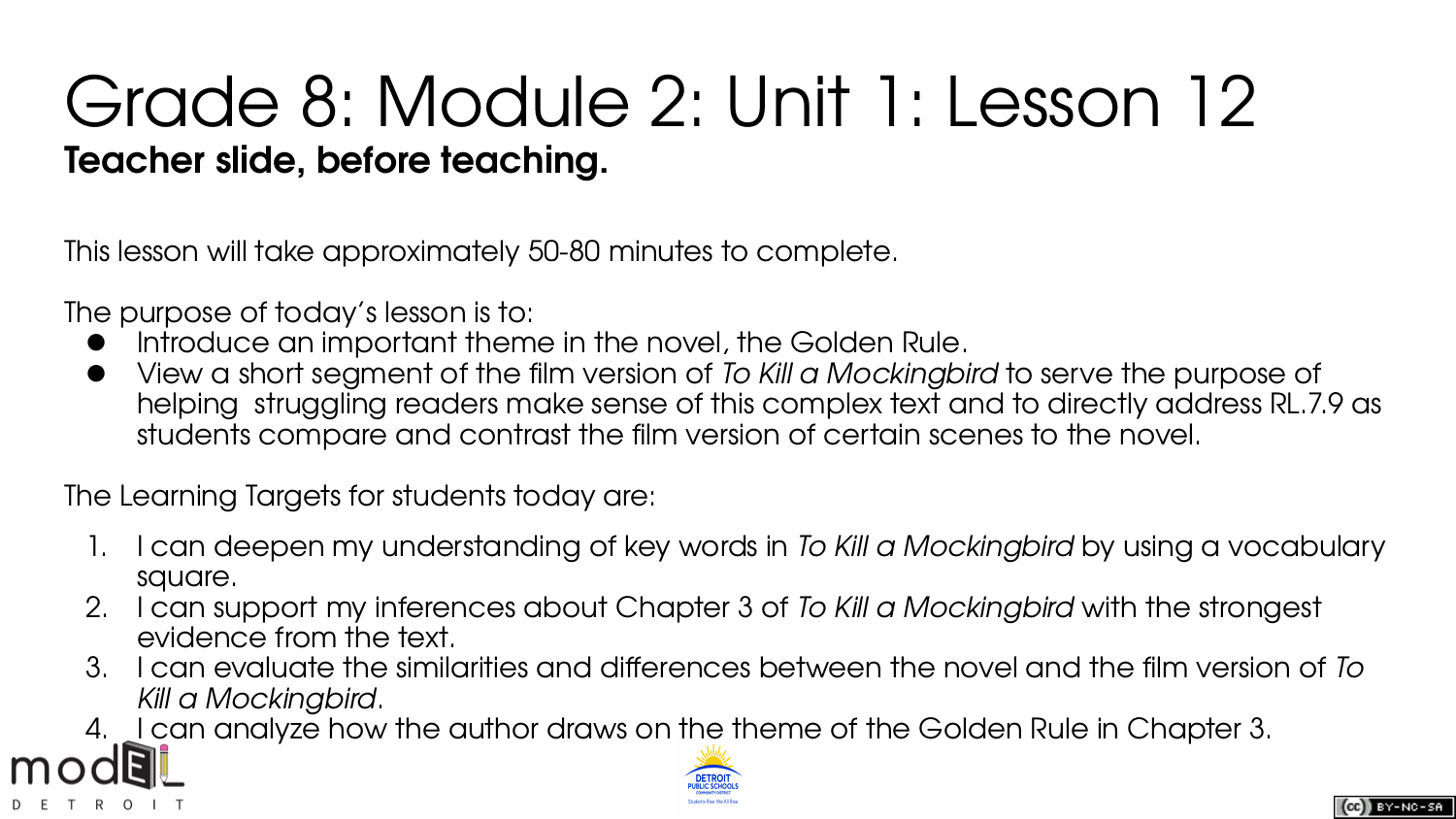

# Grade 8: Module 2: Unit 1: Lesson 12
Teacher slide, before teaching.
This lesson will take approximately 50-80 minutes to complete.

The purpose of today’s lesson is to:
Introduce an important theme in the novel, the Golden Rule.
View a short segment of the film version of To Kill a Mockingbird to serve the purpose of helping  struggling readers make sense of this complex text and to directly address RL.7.9 as students compare and contrast the film version of certain scenes to the novel.

The Learning Targets for students today are:
I can deepen my understanding of key words in To Kill a Mockingbird by using a vocabulary square.
I can support my inferences about Chapter 3 of To Kill a Mockingbird with the strongest evidence from the text.
I can evaluate the similarities and differences between the novel and the film version of To Kill a Mockingbird.
I can analyze how the author draws on the theme of the Golden Rule in Chapter 3.